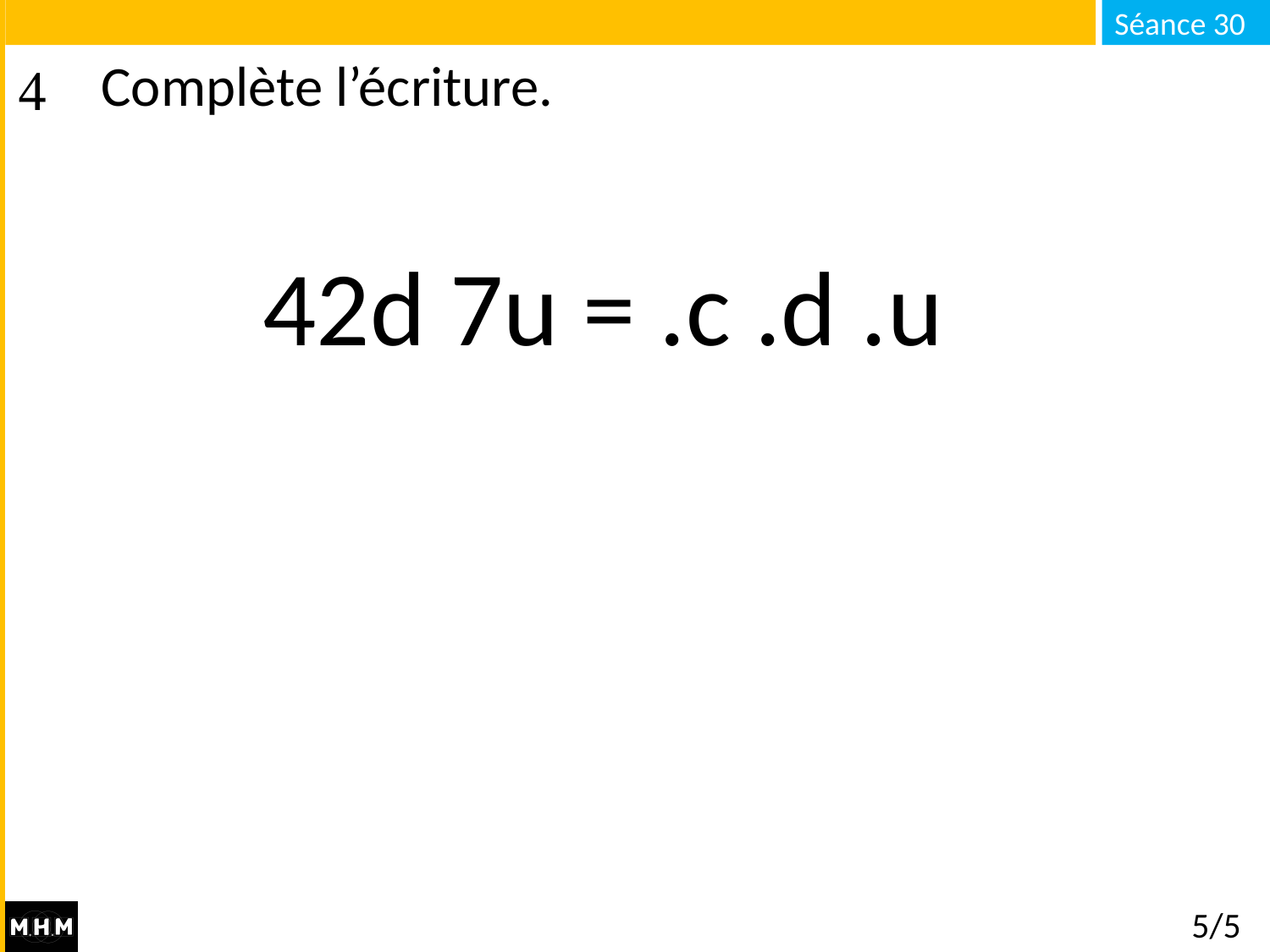

# Complète l’écriture.
42d 7u = .c .d .u
5/5